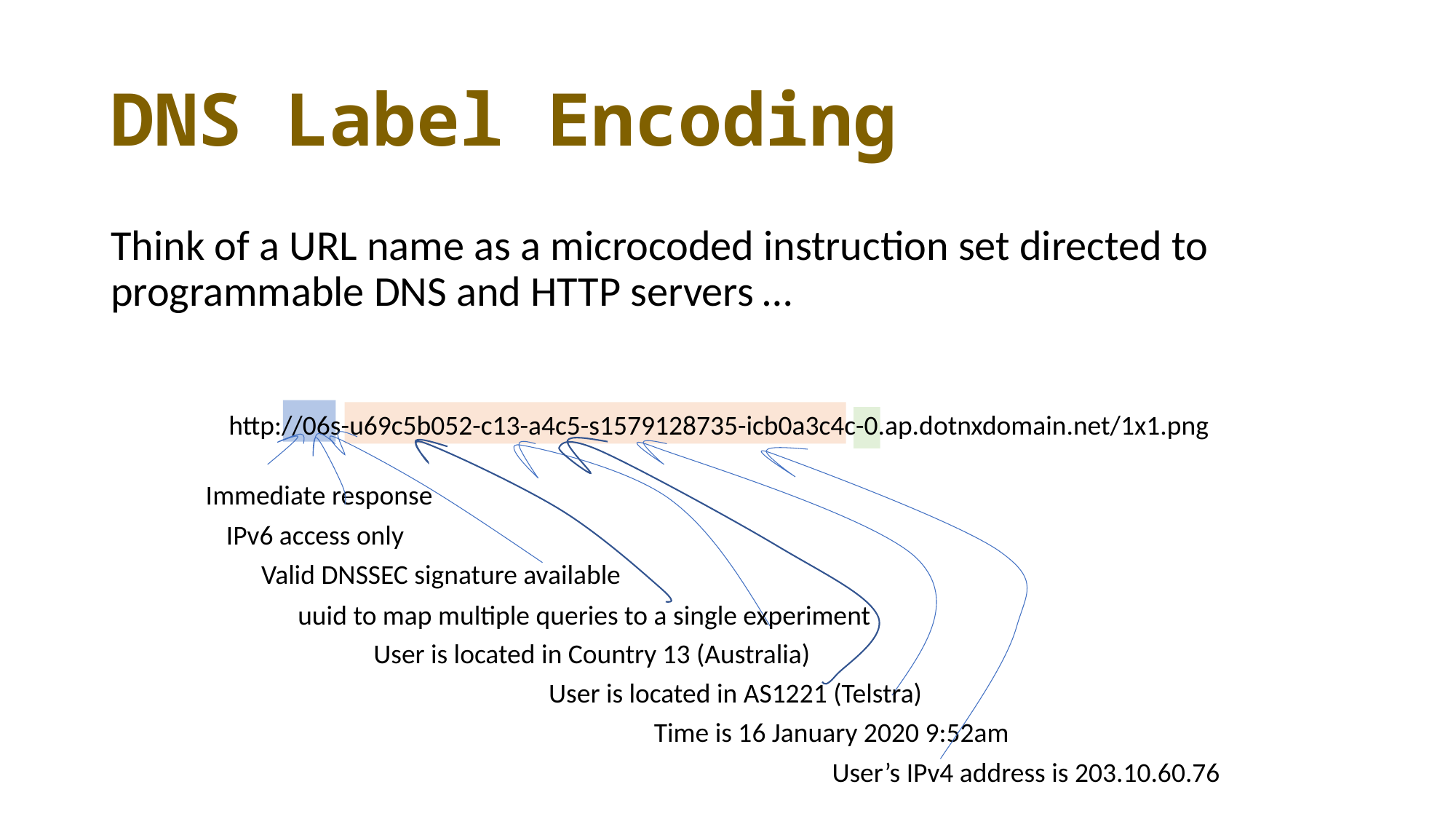

# DNS Label Encoding
Think of a URL name as a microcoded instruction set directed to programmable DNS and HTTP servers …

http://06s-u69c5b052-c13-a4c5-s1579128735-icb0a3c4c-0.ap.dotnxdomain.net/1x1.png

Immediate response
IPv6 access only
Valid DNSSEC signature available
uuid to map multiple queries to a single experiment
User is located in Country 13 (Australia)
User is located in AS1221 (Telstra)
Time is 16 January 2020 9:52am
User’s IPv4 address is 203.10.60.76